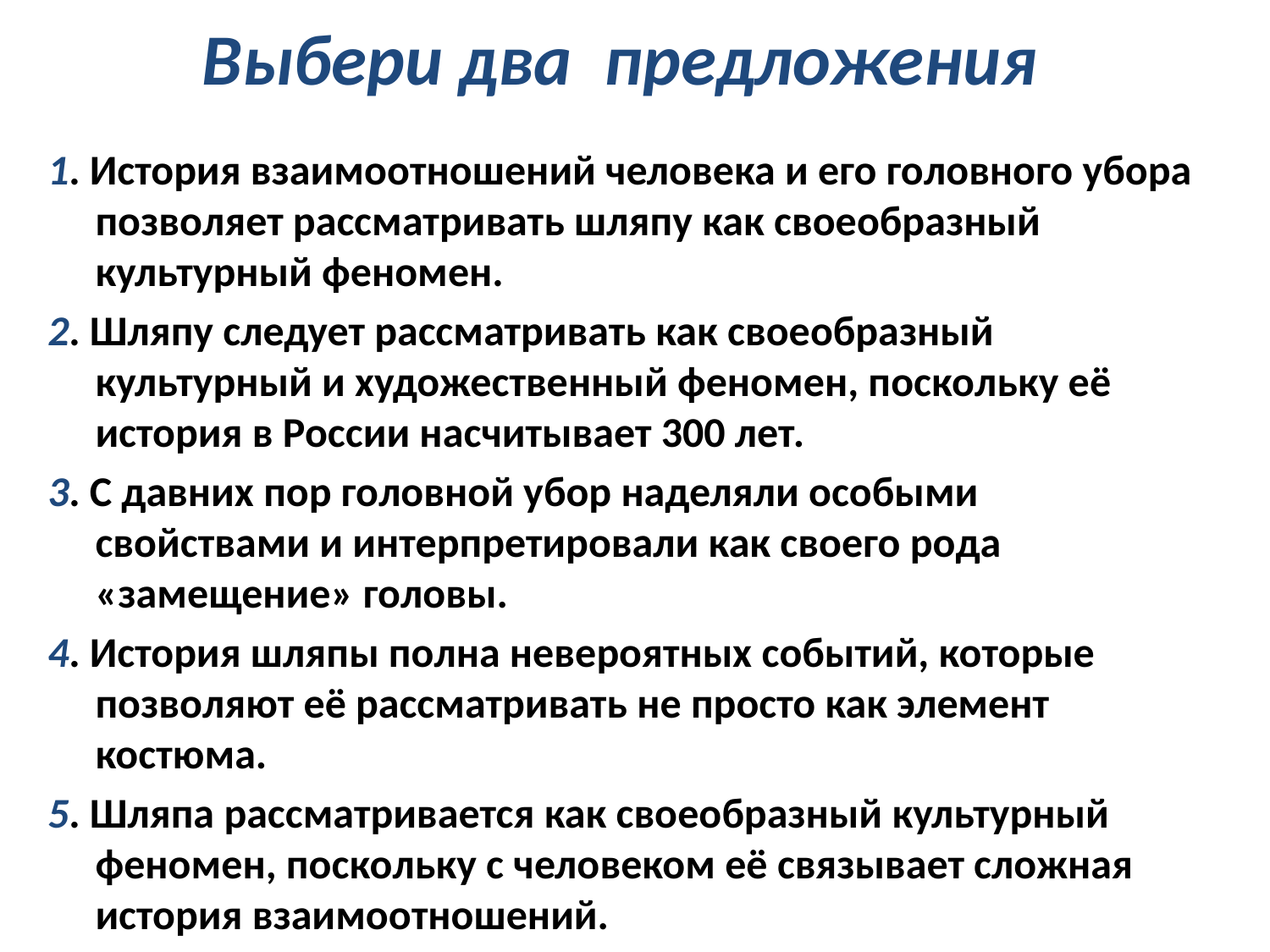

# Выбери два  предложения
1. История взаимоотношений человека и его головного убора позволяет рассматривать шляпу как своеобразный культурный феномен.
2. Шляпу следует рассматривать как своеобразный культурный и художественный феномен, поскольку её история в России насчитывает 300 лет.
3. С давних пор головной убор наделяли особыми свойствами и интерпретировали как своего рода «замещение» головы.
4. История шляпы полна невероятных событий, которые позволяют её рассматривать не просто как элемент костюма.
5. Шляпа рассматривается как своеобразный культурный феномен, поскольку с человеком её связывает сложная история взаимоотношений.